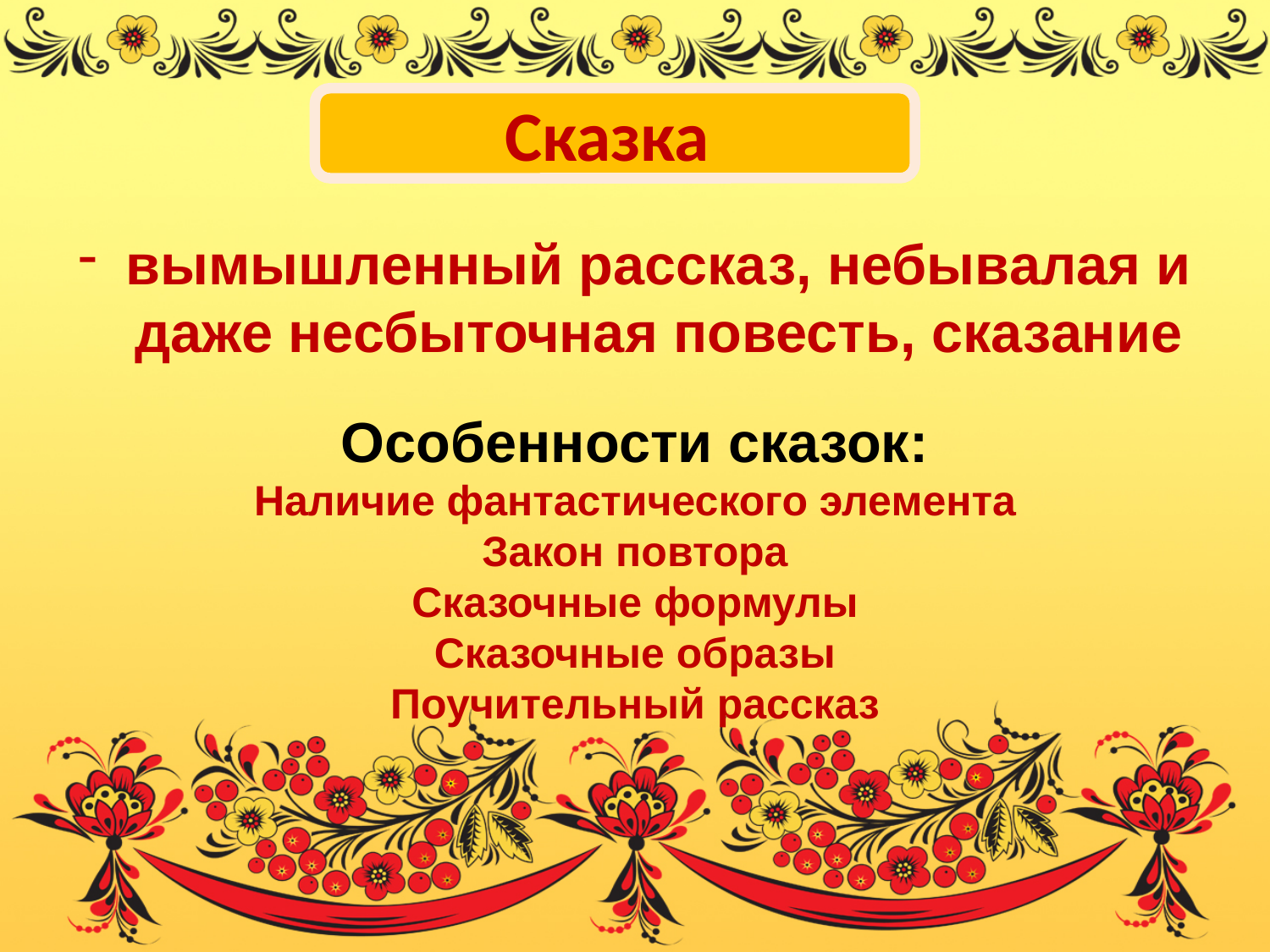

#
Сказка
вымышленный рассказ, небывалая и даже несбыточная повесть, сказание

Особенности сказок:
Наличие фантастического элемента
Закон повтора
Сказочные формулы
Сказочные образы
Поучительный рассказ